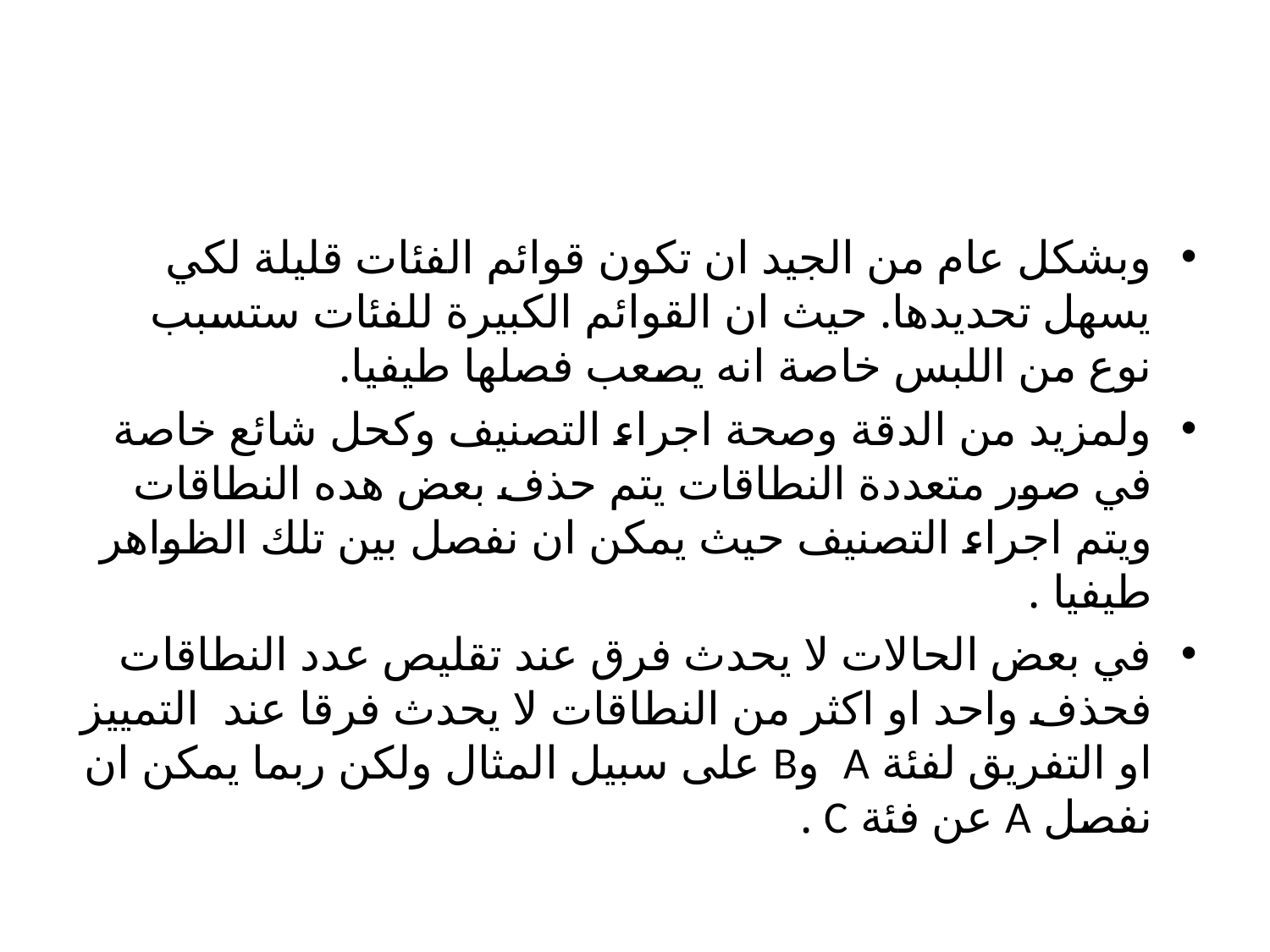

وبشكل عام من الجيد ان تكون قوائم الفئات قليلة لكي يسهل تحديدها. حيث ان القوائم الكبيرة للفئات ستسبب نوع من اللبس خاصة انه يصعب فصلها طيفيا.
ولمزيد من الدقة وصحة اجراء التصنيف وكحل شائع خاصة في صور متعددة النطاقات يتم حذف بعض هده النطاقات ويتم اجراء التصنيف حيث يمكن ان نفصل بين تلك الظواهر طيفيا .
في بعض الحالات لا يحدث فرق عند تقليص عدد النطاقات فحذف واحد او اكثر من النطاقات لا يحدث فرقا عند  التمييز او التفريق لفئة A  وB على سبيل المثال ولكن ربما يمكن ان نفصل A عن فئة C .